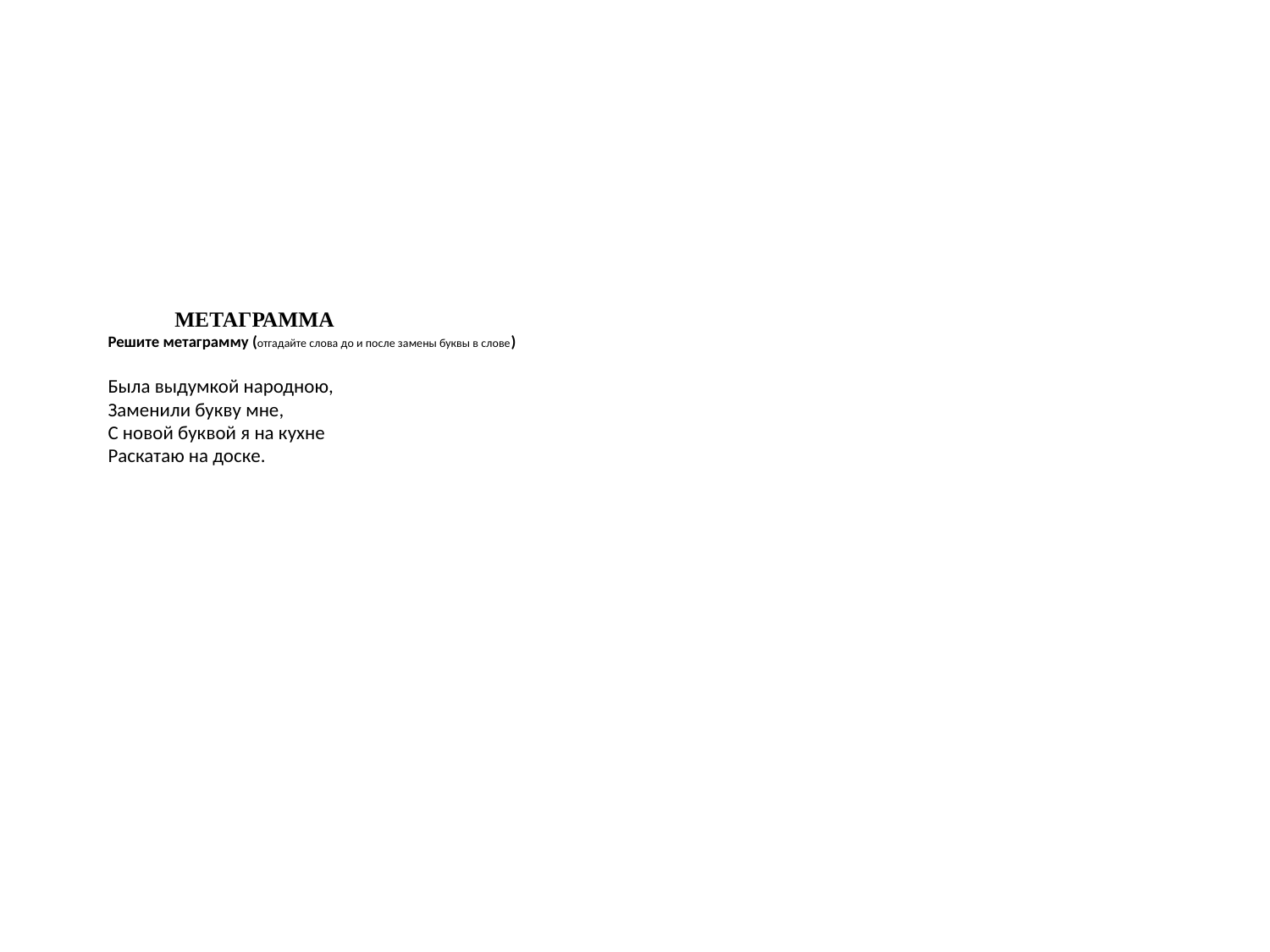

# МЕТАГРАММА Решите метаграмму (отгадайте слова до и после замены буквы в слове) Была выдумкой народною, Заменили букву мне, С новой буквой я на кухне Раскатаю на доске.